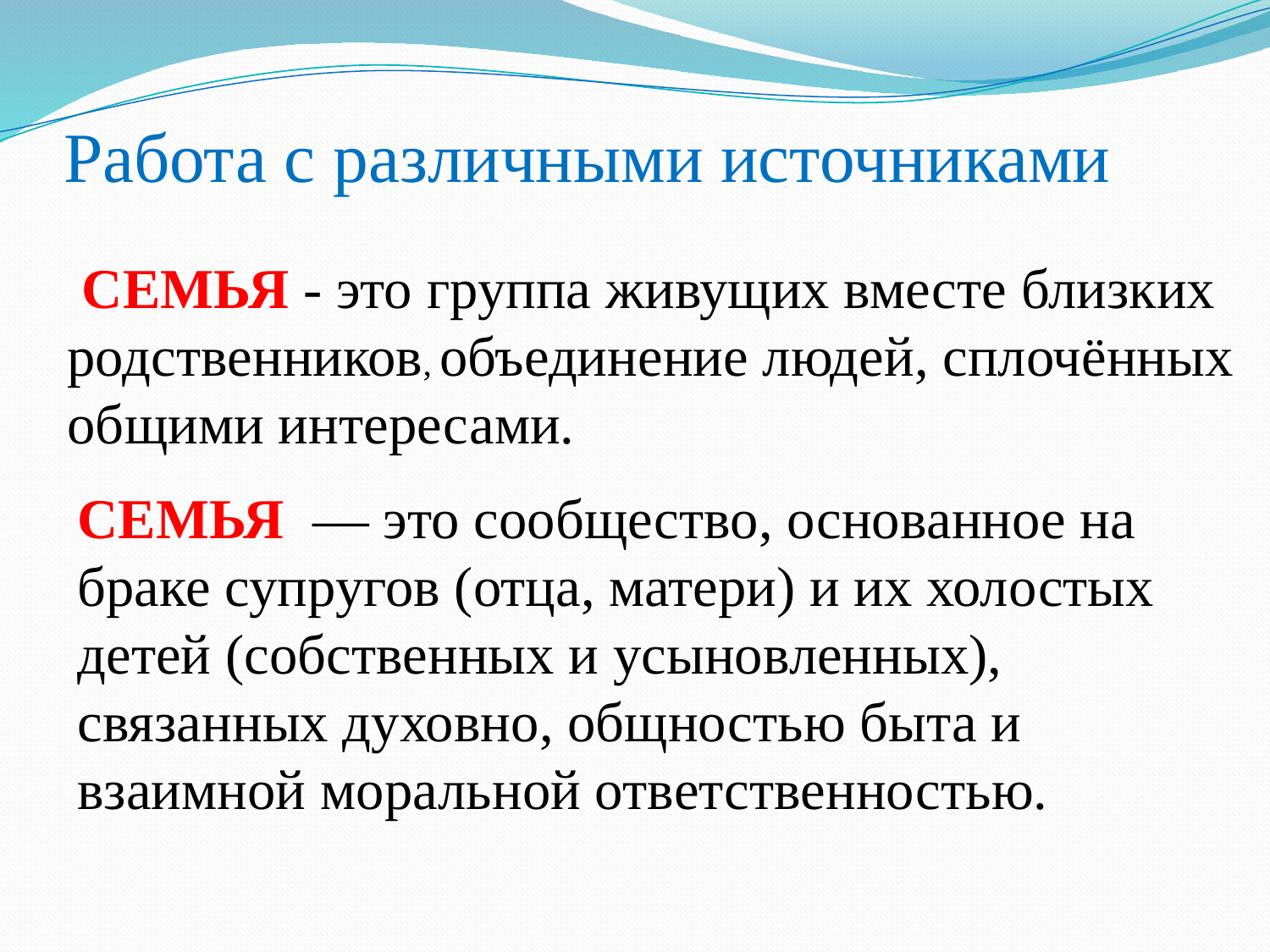

# Работа с различными источниками
 СЕМЬЯ - это группа живущих вместе близких родственников, объединение людей, сплочённых общими интересами.
СЕМЬЯ  — это сообщество, основанное на браке супругов (отца, матери) и их холостых детей (собственных и усыновленных), связанных духовно, общностью быта и взаимной моральной ответственностью.